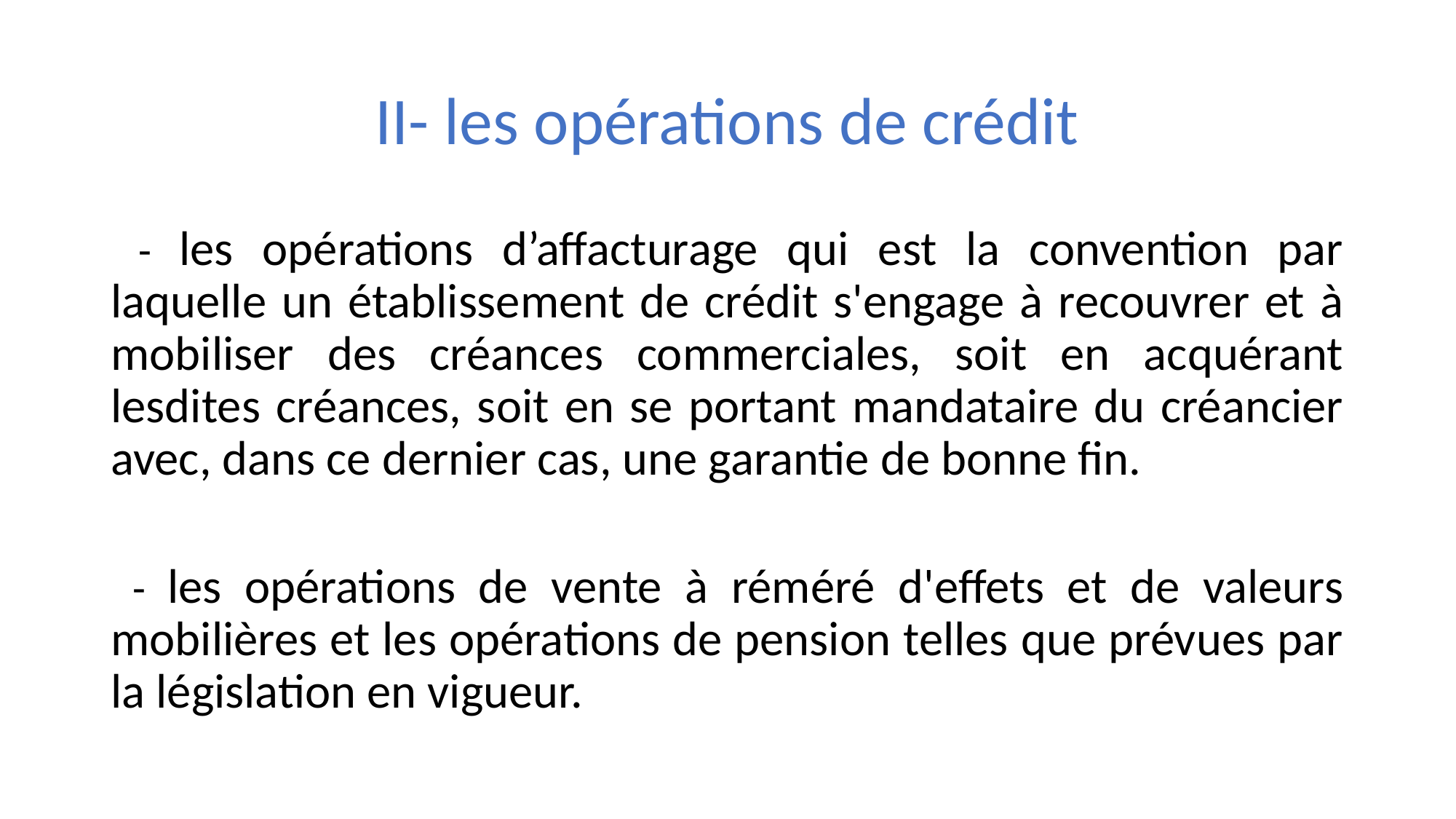

# II- les opérations de crédit
 - les opérations d’affacturage qui est la convention par laquelle un établissement de crédit s'engage à recouvrer et à mobiliser des créances commerciales, soit en acquérant lesdites créances, soit en se portant mandataire du créancier avec, dans ce dernier cas, une garantie de bonne fin.

 - les opérations de vente à réméré d'effets et de valeurs mobilières et les opérations de pension telles que prévues par la législation en vigueur.